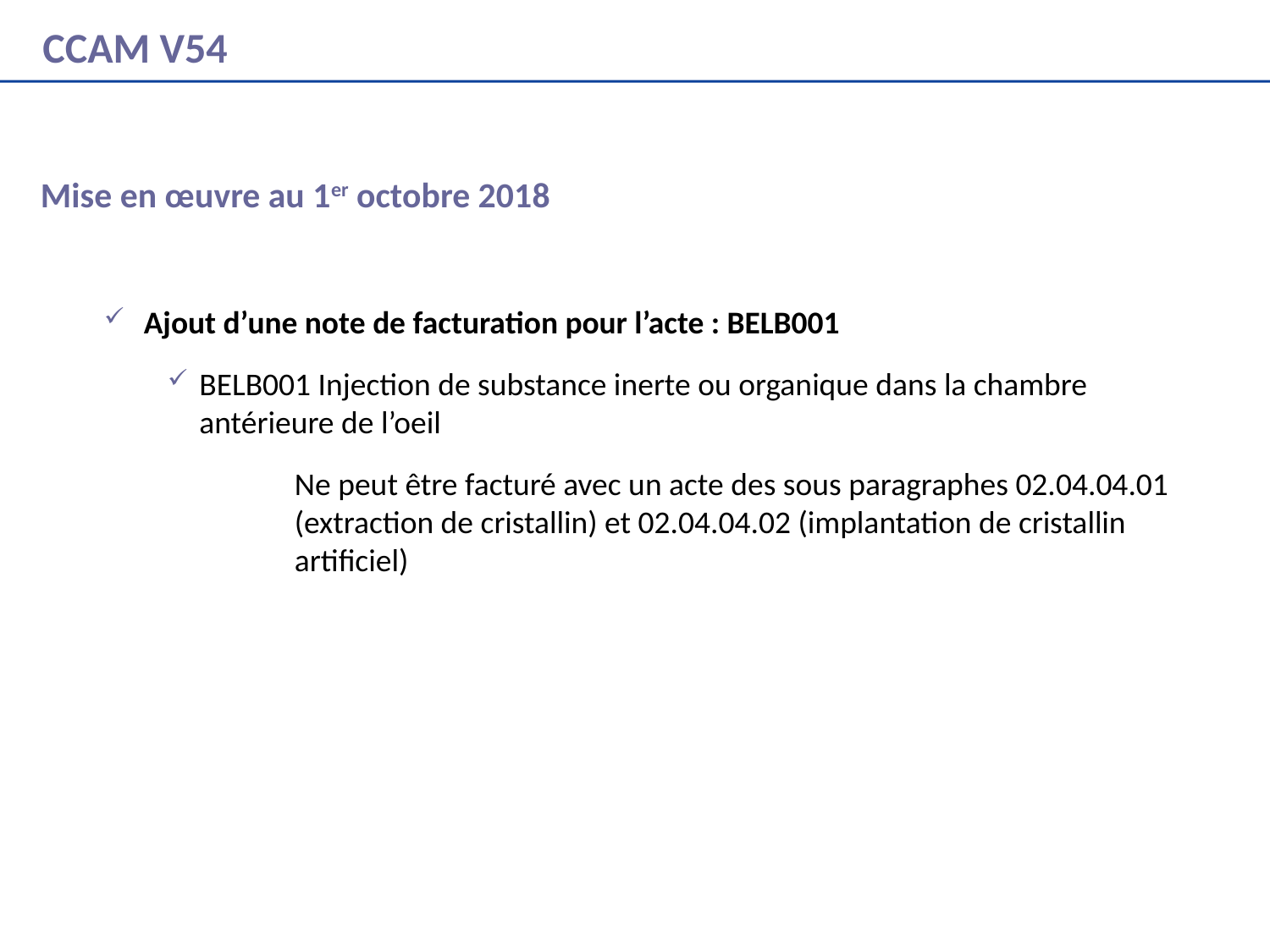

# CCAM V54
Mise en œuvre au 1er octobre 2018

Ajout d’une note de facturation pour l’acte : BELB001
BELB001 Injection de substance inerte ou organique dans la chambre antérieure de l’oeil
		Ne peut être facturé avec un acte des sous paragraphes 02.04.04.01 		(extraction de cristallin) et 02.04.04.02 (implantation de cristallin 		artificiel)